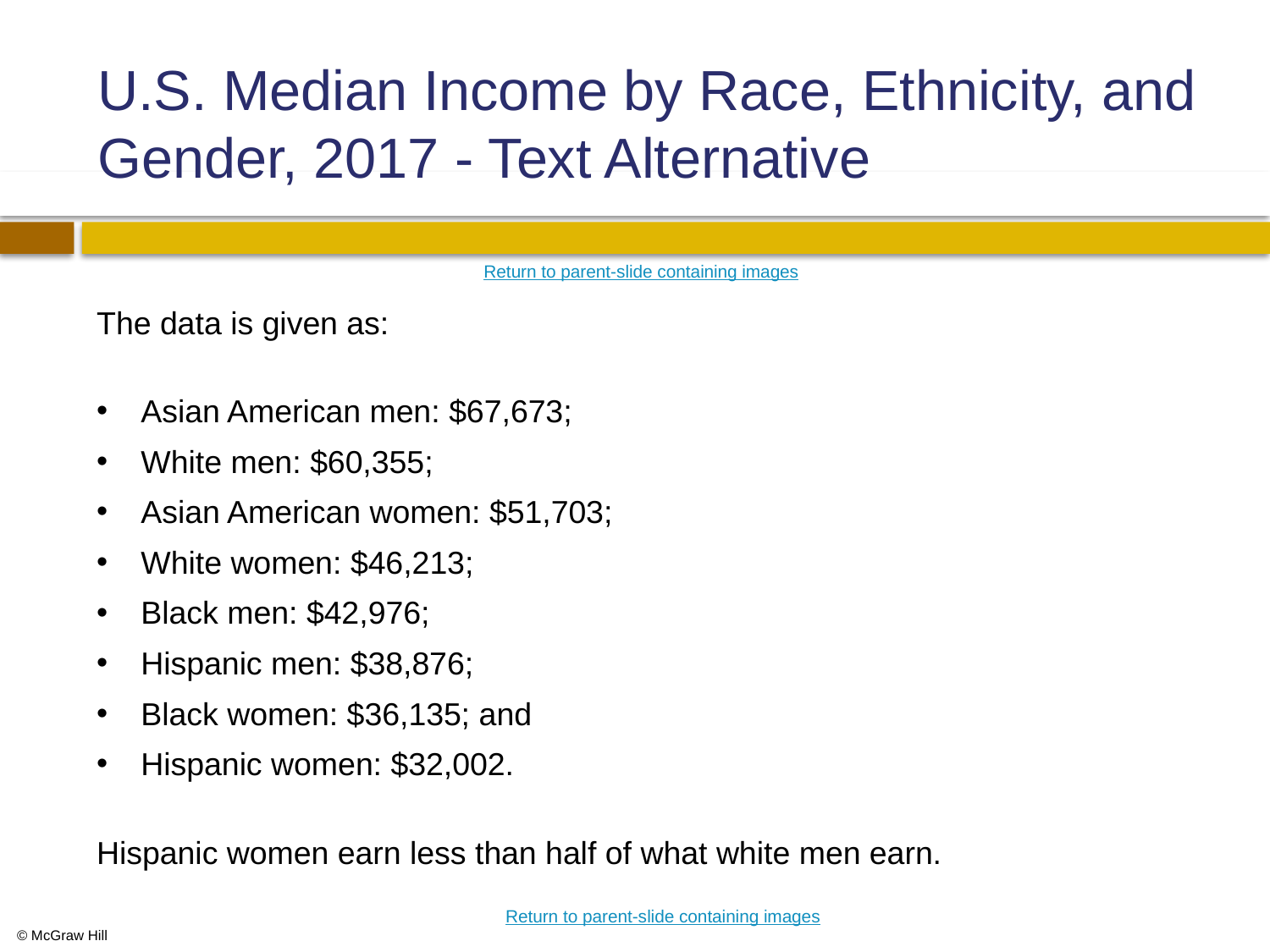

# U.S. Median Income by Race, Ethnicity, and Gender, 2017 - Text Alternative
Return to parent-slide containing images
The data is given as:
Asian American men: $67,673;
White men: $60,355;
Asian American women: $51,703;
White women: $46,213;
Black men: $42,976;
Hispanic men: $38,876;
Black women: $36,135; and
Hispanic women: $32,002.
Hispanic women earn less than half of what white men earn.
Return to parent-slide containing images